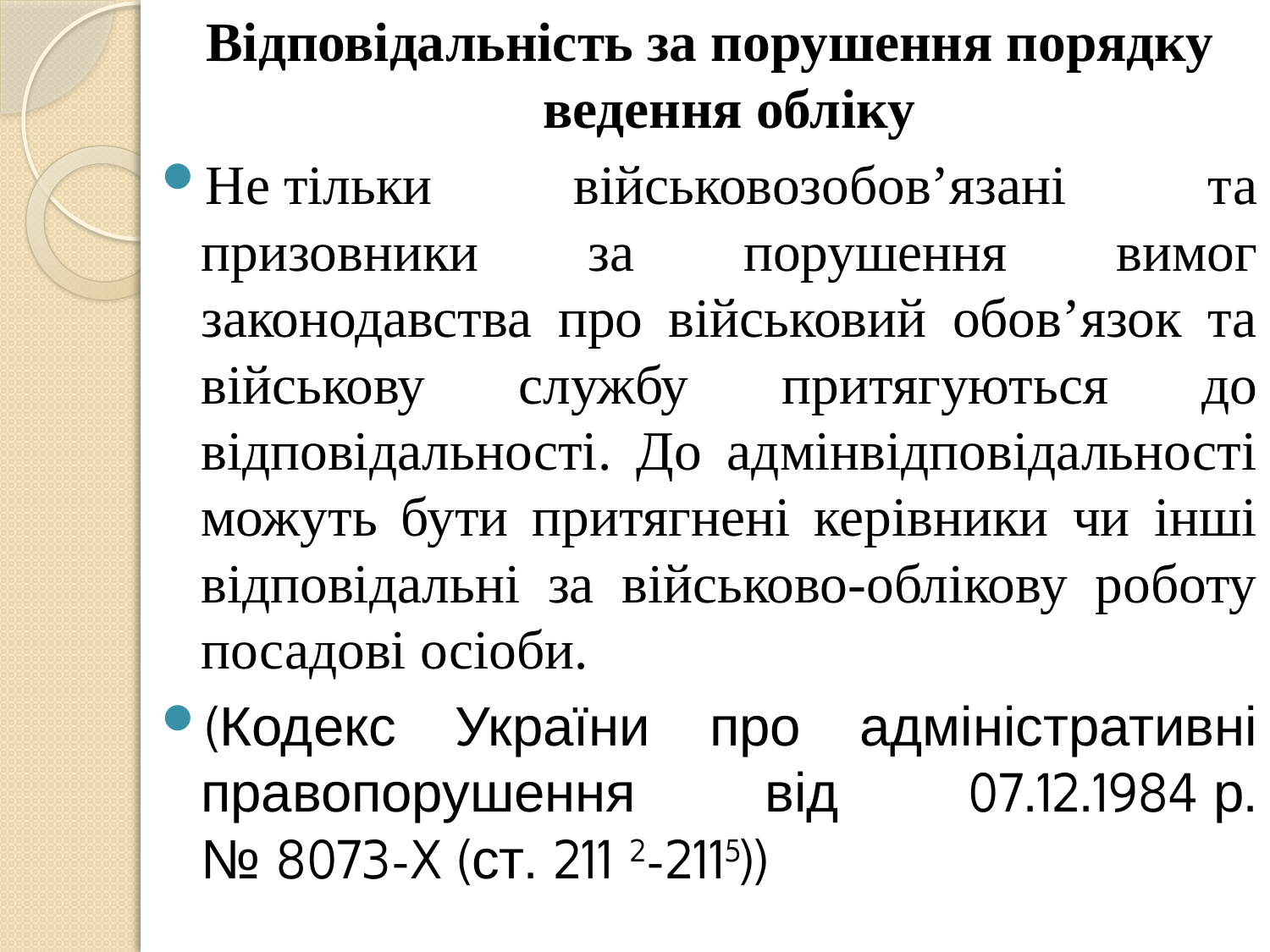

Відповідальність за порушення порядку ведення обліку
Не тільки військовозобов’язані та призовники за порушення вимог законодавства про військовий обов’язок та військову службу притягуються до відповідальності. До адмінвідповідальності можуть бути притягнені керівники чи інші відповідальні за військово-облікову роботу посадові осіоби.
(Кодекс України про адміністративні правопорушення від 07.12.1984 р. № 8073-X (ст. 211 2-2115))